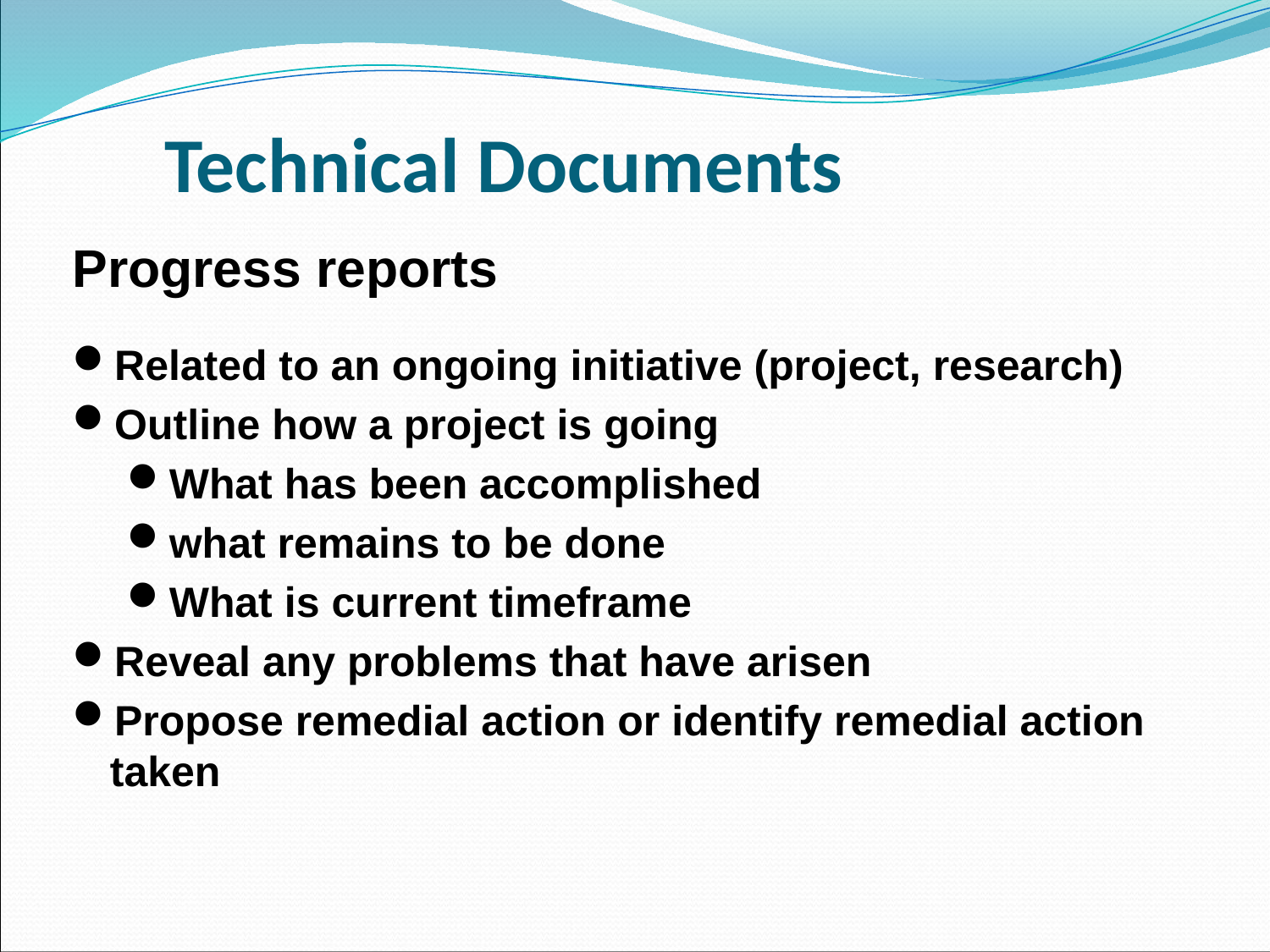

Technical Documents
Progress reports
Related to an ongoing initiative (project, research)
Outline how a project is going
What has been accomplished
what remains to be done
What is current timeframe
Reveal any problems that have arisen
Propose remedial action or identify remedial action taken